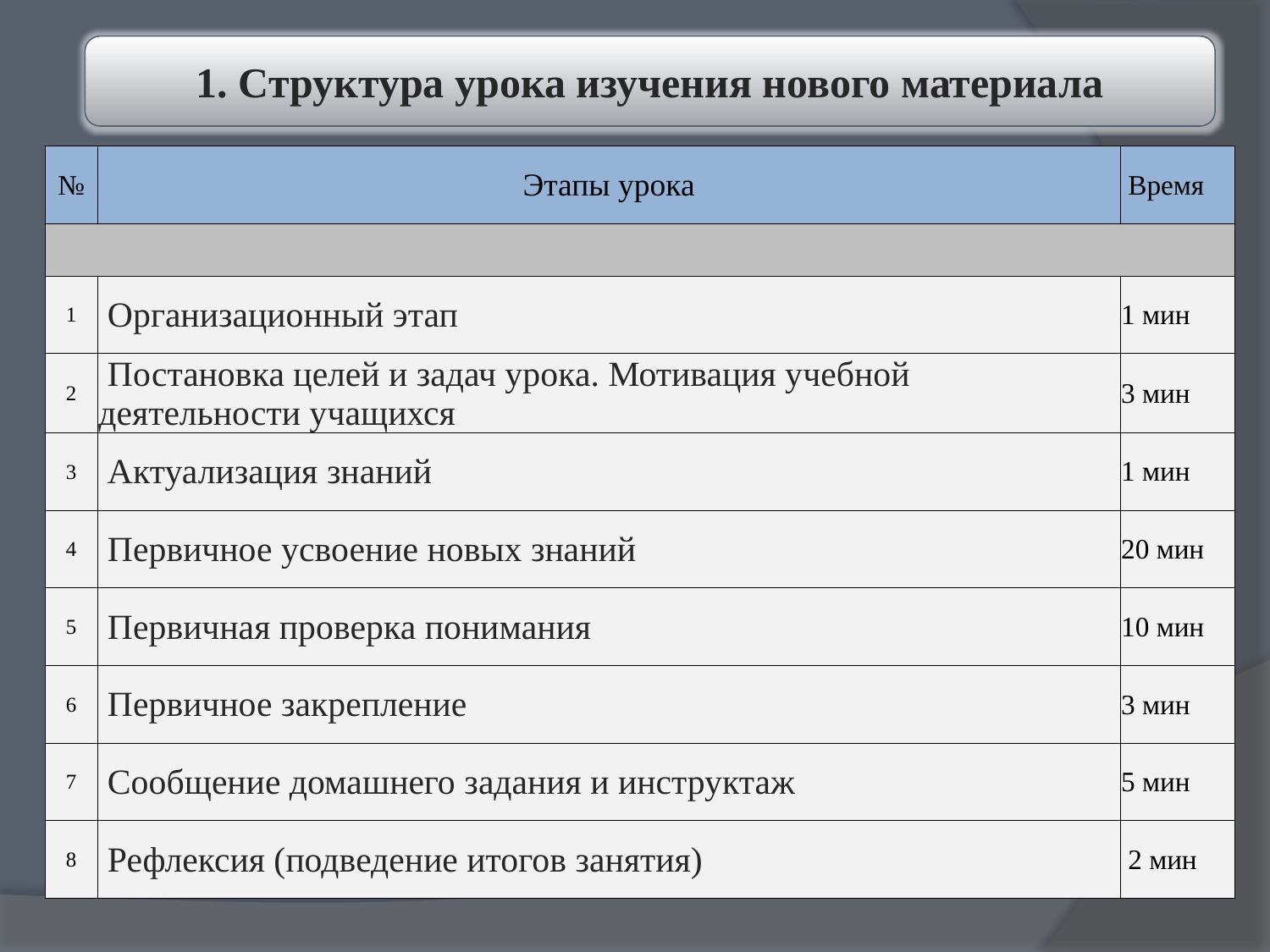

1. Структура урока изучения нового материала
| № | Этапы урока | Время |
| --- | --- | --- |
|  |  |  |
| 1 | Организационный этап | 1 мин |
| 2 | Постановка целей и задач урока. Мотивация учебной деятельности учащихся | 3 мин |
| 3 | Актуализация знаний | 1 мин |
| 4 | Первичное усвоение новых знаний | 20 мин |
| 5 | Первичная проверка понимания | 10 мин |
| 6 | Первичное закрепление | 3 мин |
| 7 | Сообщение домашнего задания и инструктаж | 5 мин |
| 8 | Рефлексия (подведение итогов занятия) | 2 мин |